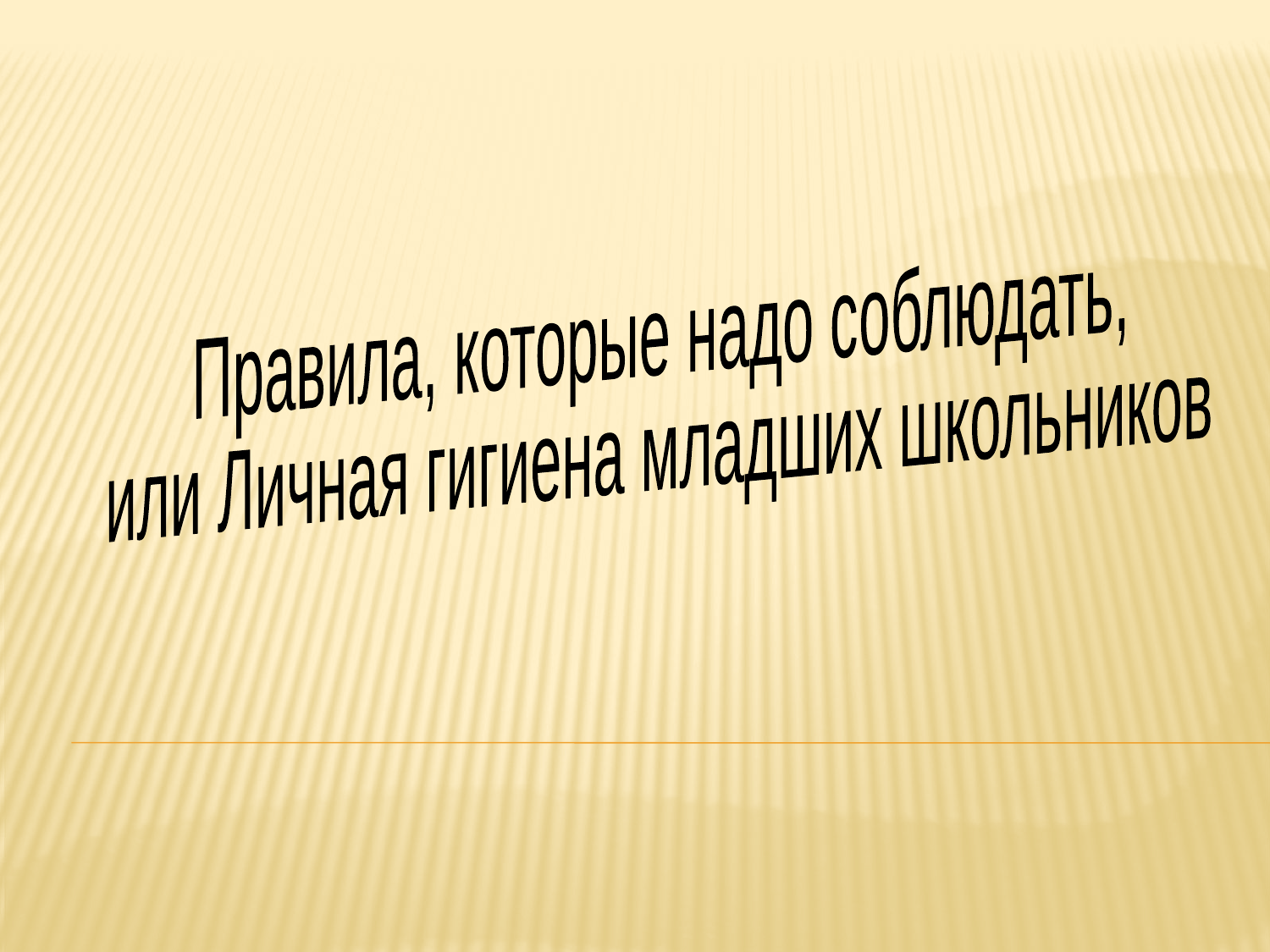

Правила, которые надо соблюдать,
или Личная гигиена младших школьников